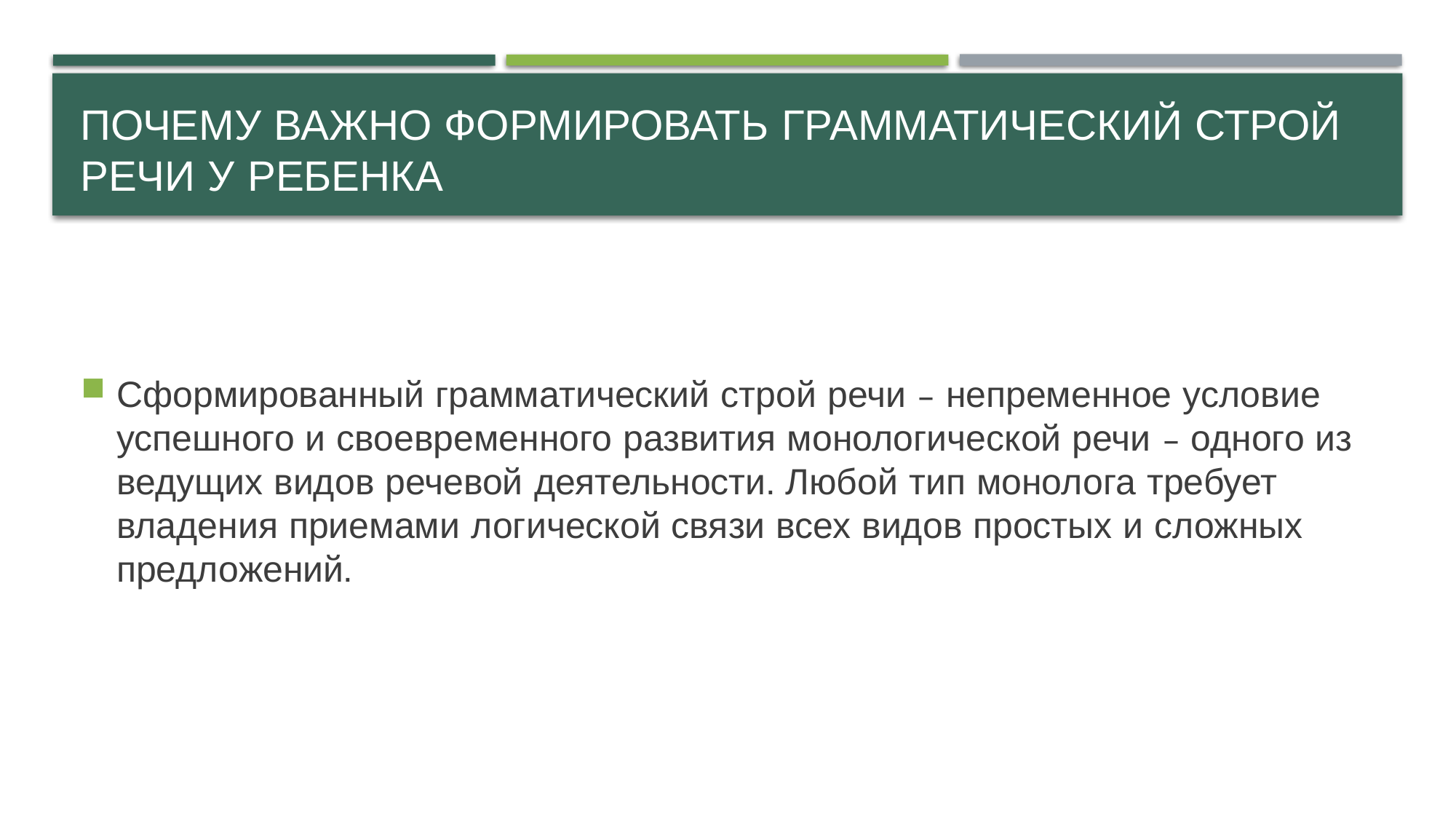

# Почему важно формировать грамматический строй речи у ребенка
Сформированный грамматический строй речи – непременное условие успешного и своевременного развития монологической речи – одного из ведущих видов речевой деятельности. Любой тип монолога требует владения приемами логической связи всех видов простых и сложных предложений.